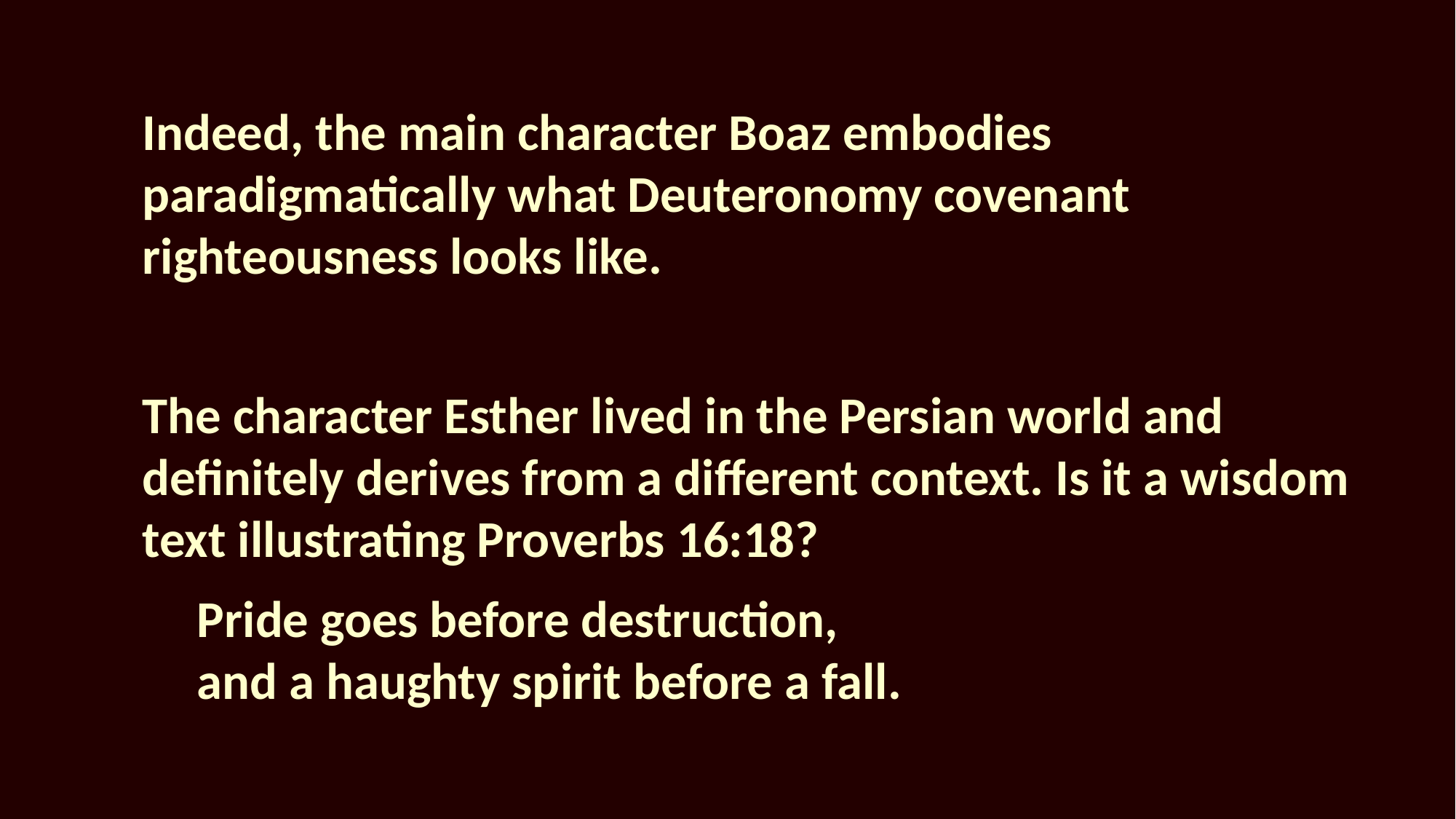

Indeed, the main character Boaz embodies paradigmatically what Deuteronomy covenant righteousness looks like.

The character Esther lived in the Persian world and definitely derives from a different context. Is it a wisdom text illustrating Proverbs 16:18?
Pride goes before destruction,
and a haughty spirit before a fall.